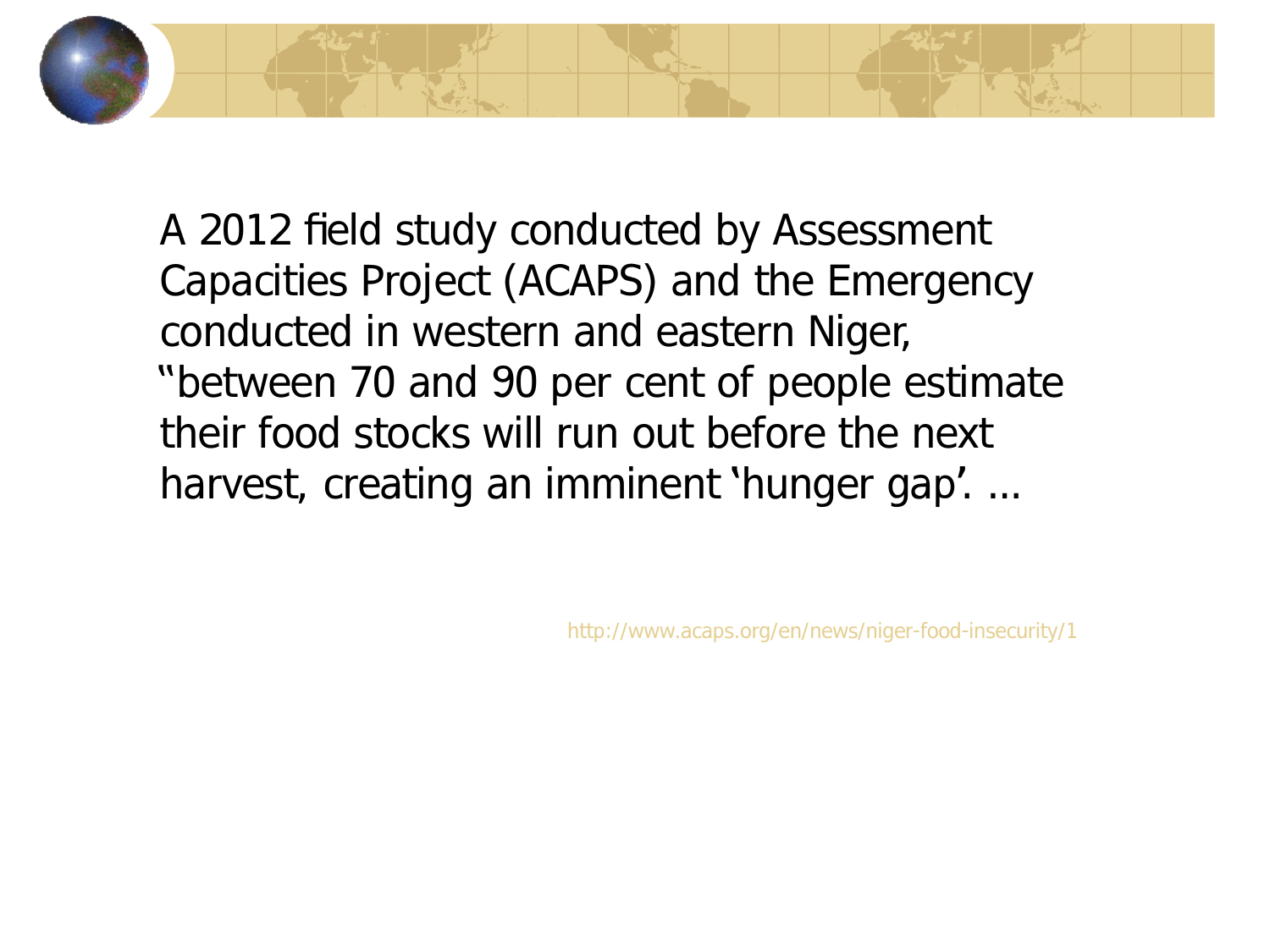

A 2012 field study conducted by Assessment Capacities Project (ACAPS) and the Emergency conducted in western and eastern Niger, “between 70 and 90 per cent of people estimate their food stocks will run out before the next harvest, creating an imminent ‘hunger gap’. …

                                                              http://www.acaps.org/en/news/niger-food-insecurity/1